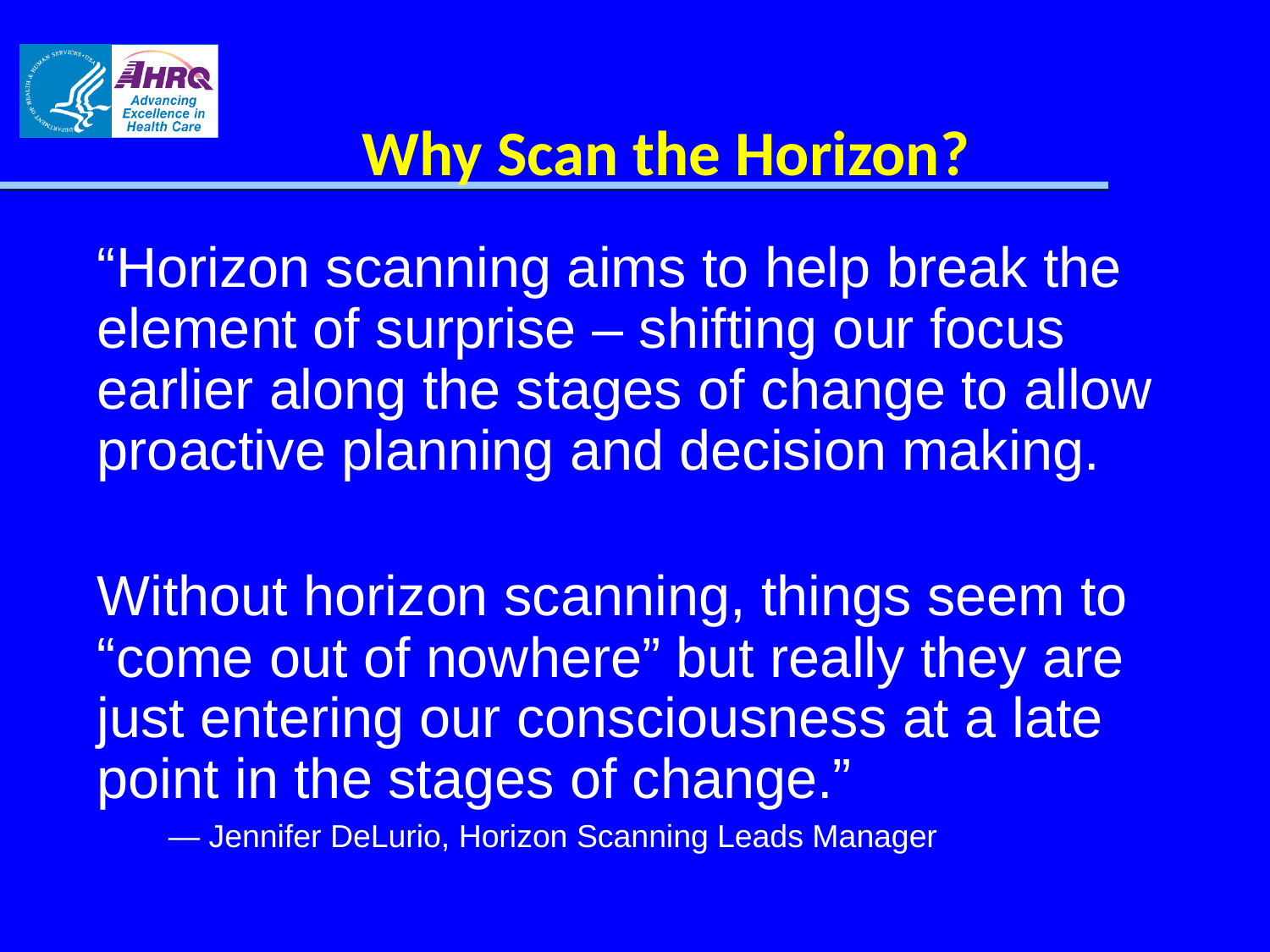

# Why Scan the Horizon?
“Horizon scanning aims to help break the element of surprise – shifting our focus earlier along the stages of change to allow proactive planning and decision making.

Without horizon scanning, things seem to “come out of nowhere” but really they are just entering our consciousness at a late point in the stages of change.”
― Jennifer DeLurio, Horizon Scanning Leads Manager